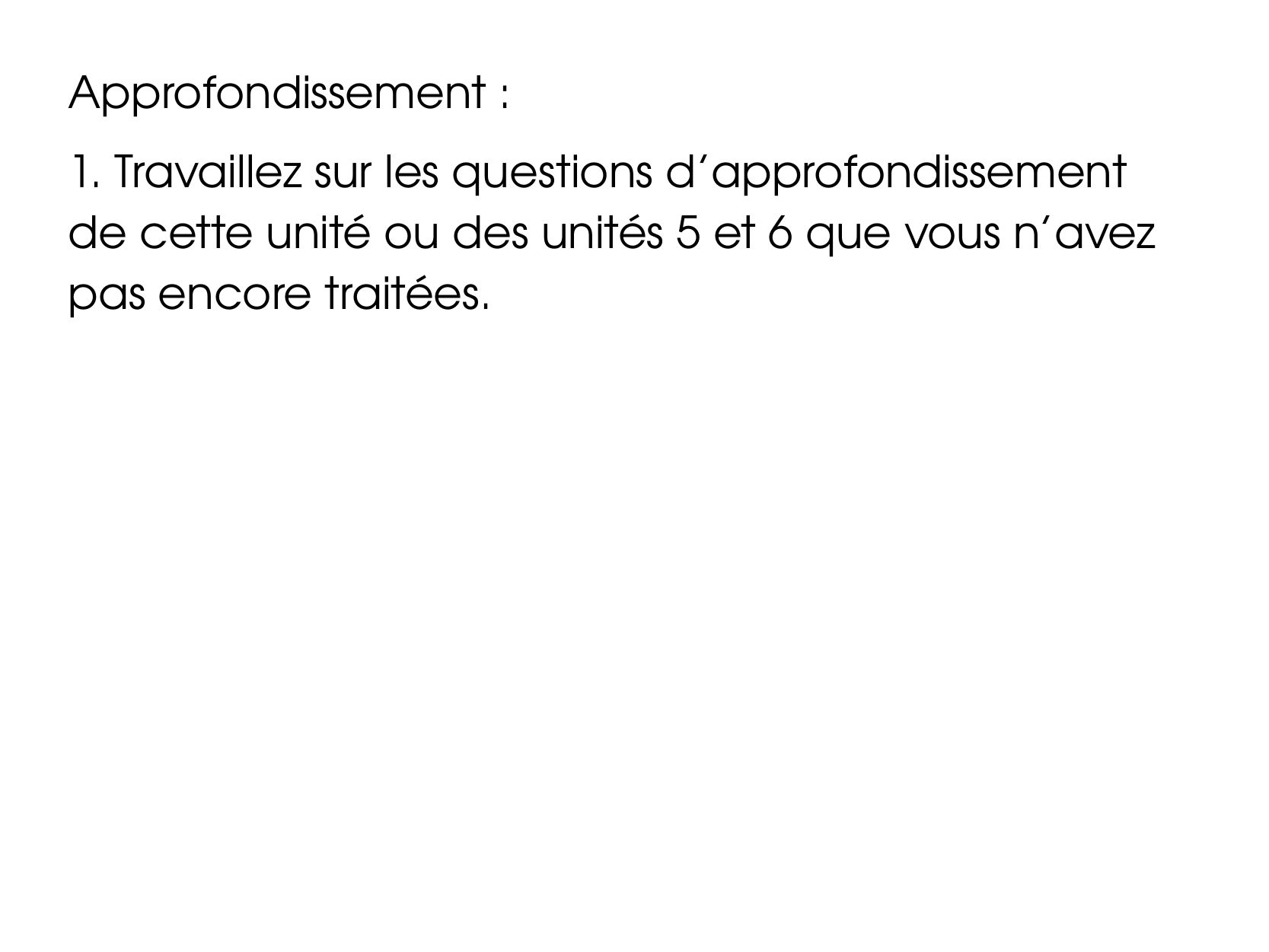

Approfondissement :
1. Travaillez sur les questions d’approfondissement de cette unité ou des unités 5 et 6 que vous n’avez pas encore traitées.